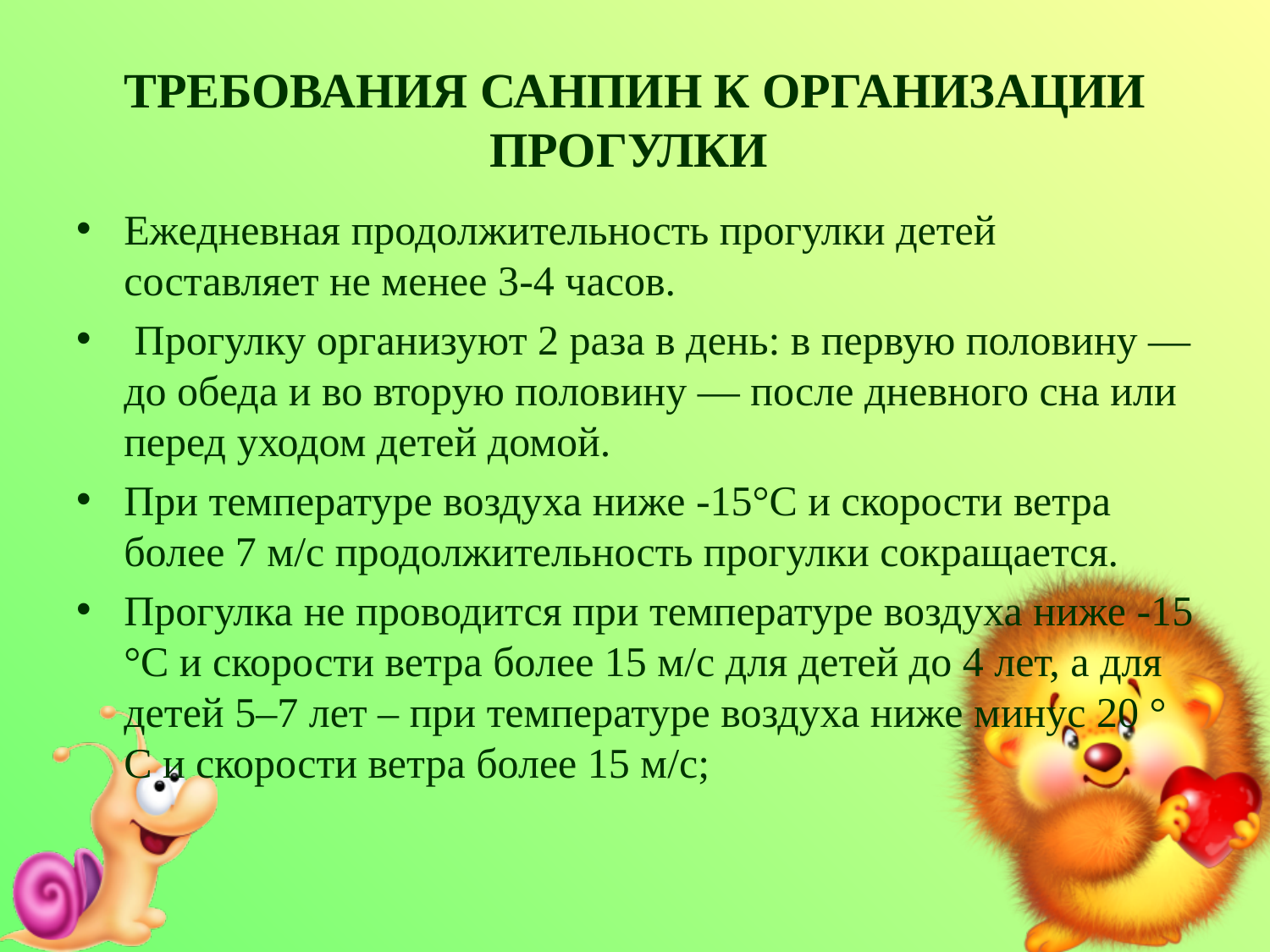

# ТРЕБОВАНИЯ САНПИН К ОРГАНИЗАЦИИ ПРОГУЛКИ
Ежедневная продолжительность прогулки детей составляет не менее 3-4 часов.
 Прогулку организуют 2 раза в день: в первую половину — до обеда и во вторую половину — после дневного сна или перед уходом детей домой.
При температуре воздуха ниже -15°С и скорости ветра более 7 м/с продолжительность прогулки сокращается.
Прогулка не проводится при температуре воздуха ниже -15 °С и скорости ветра более 15 м/с для детей до 4 лет, а для детей 5–7 лет – при температуре воздуха ниже минус 20 ° С и скорости ветра более 15 м/с;